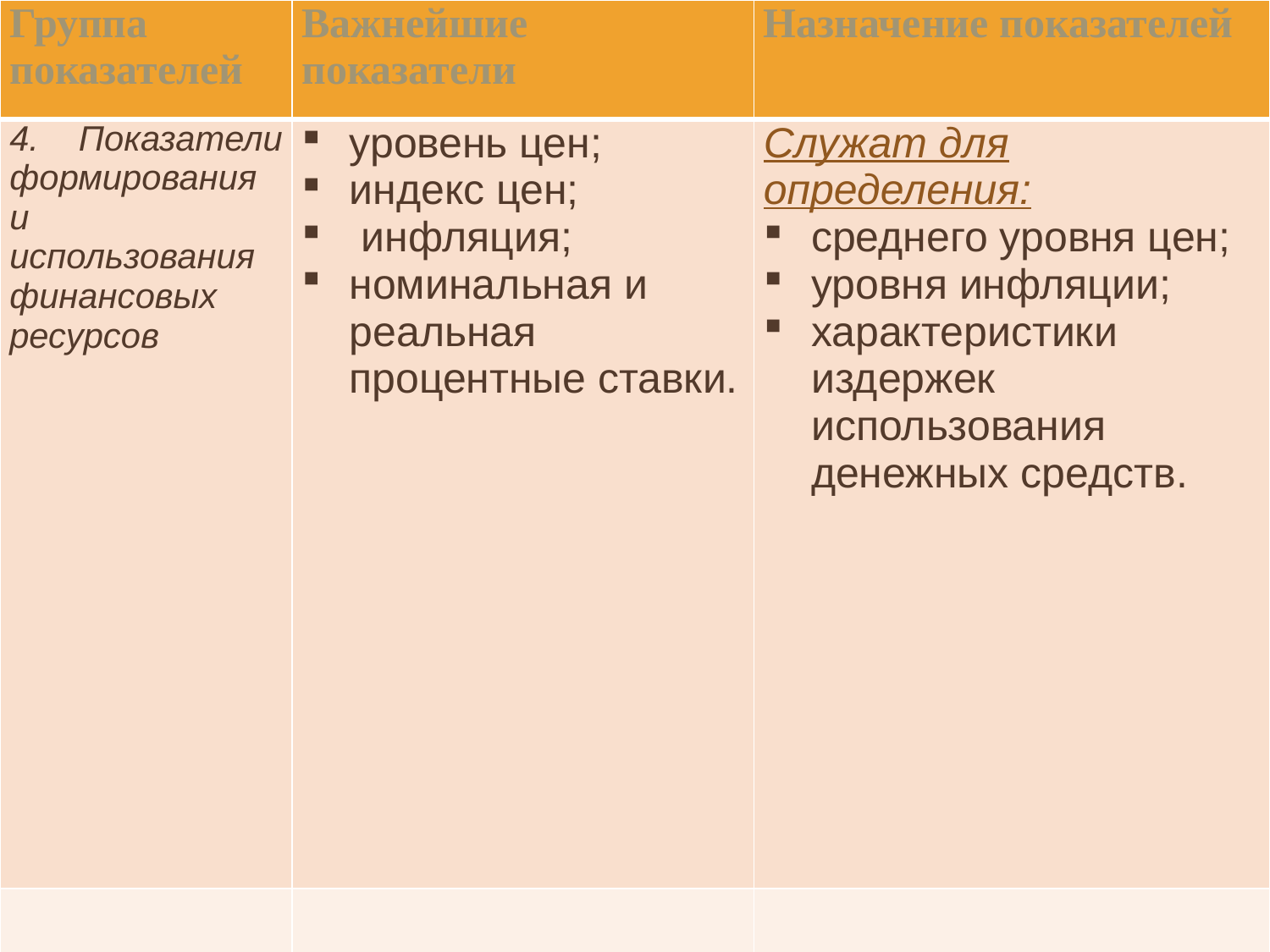

| Группа показателей | Важнейшие показатели | Назначение показателей |
| --- | --- | --- |
| 4. Показатели формирования и использования финансовых ресурсов | уровень цен; индекс цен; инфляция; номинальная и реальная процентные ставки. | Служат для определения: среднего уровня цен; уровня инфляции; характеристики издержек использования денежных средств. |
|  |  |  |
www.sliderpoint.org